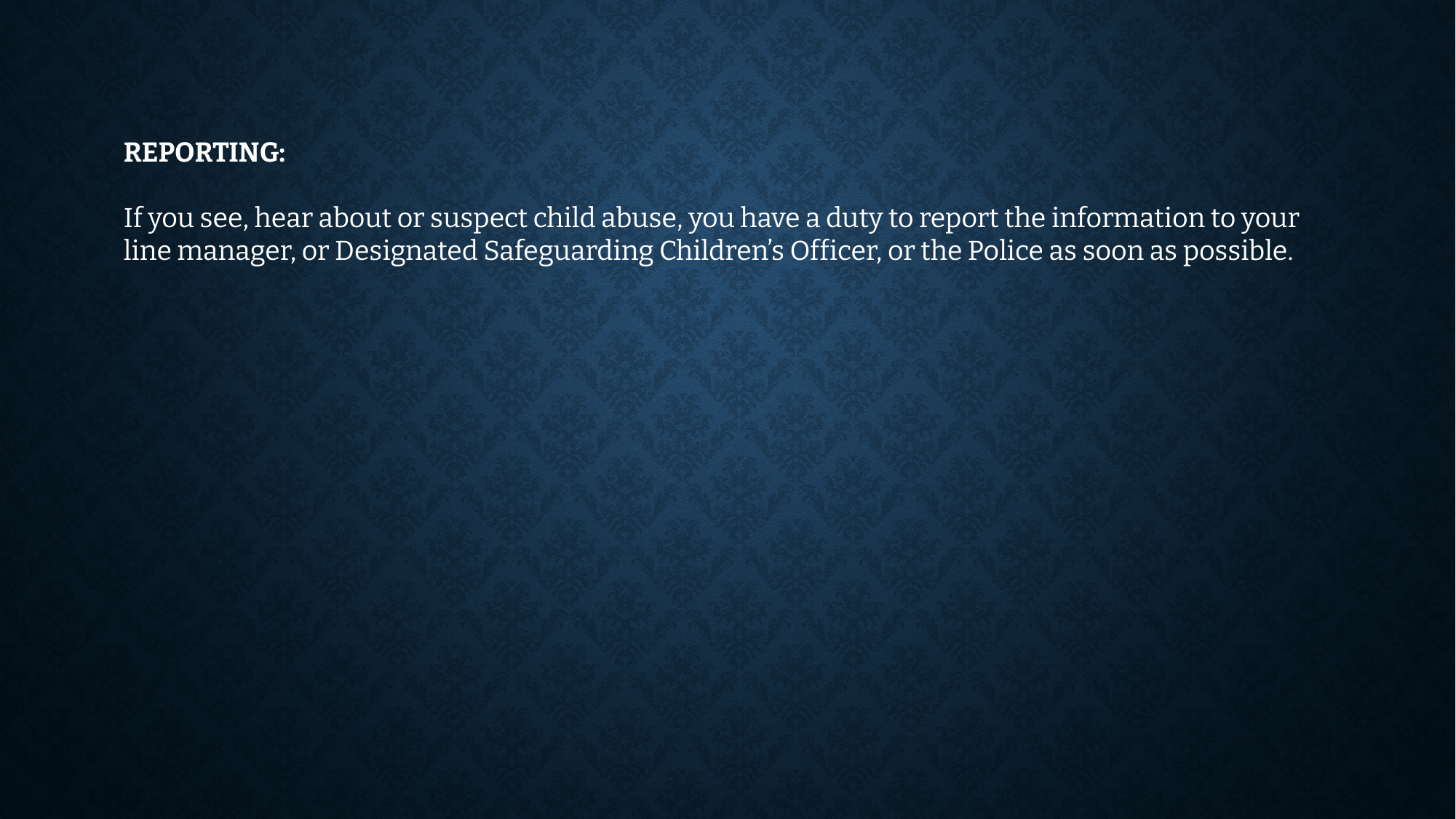

REPORTING:

If you see, hear about or suspect child abuse, you have a duty to report the information to your line manager, or Designated Safeguarding Children’s Officer, or the Police as soon as possible.